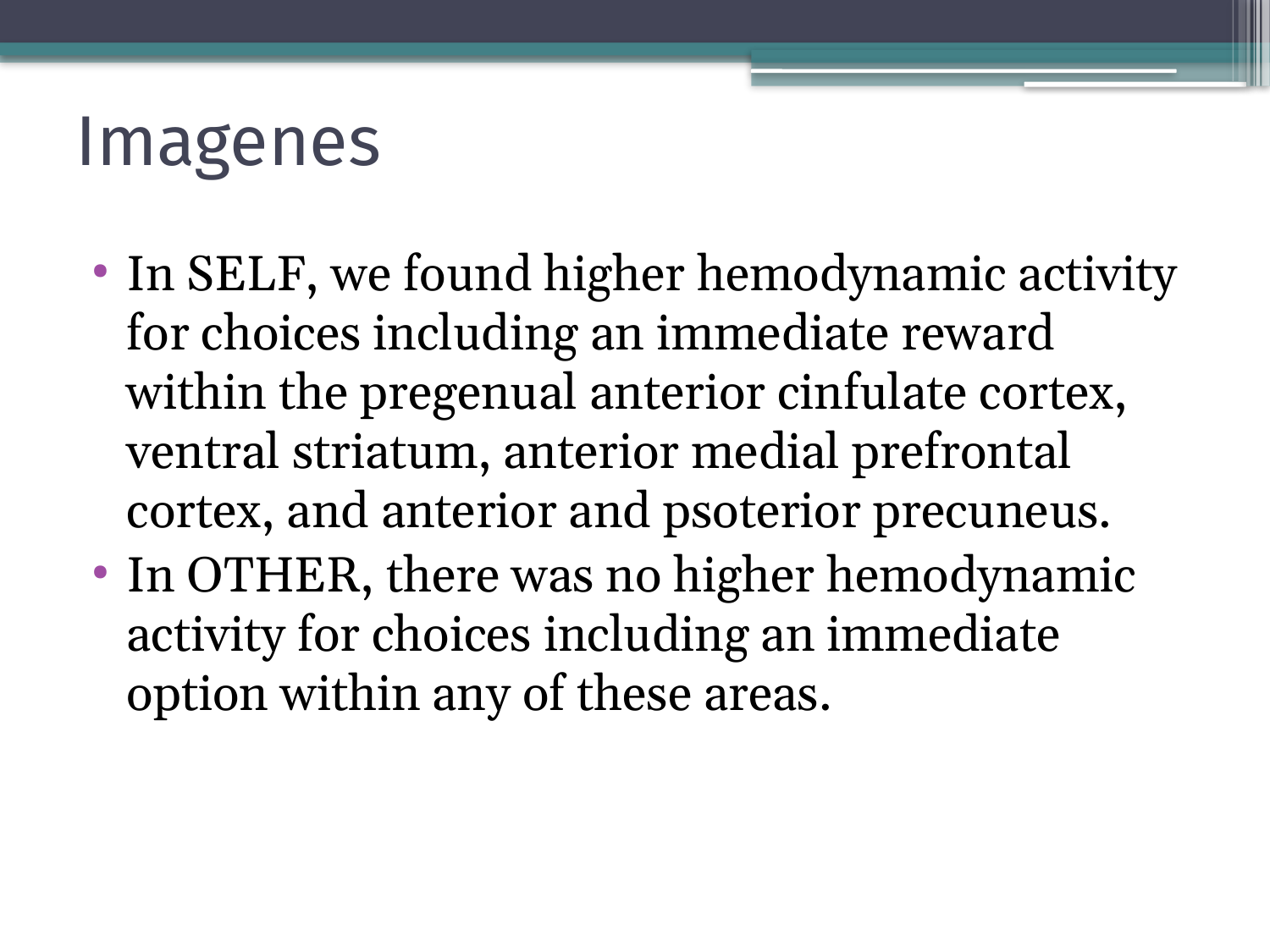

# Imagenes
In SELF, we found higher hemodynamic activity for choices including an immediate reward within the pregenual anterior cinfulate cortex, ventral striatum, anterior medial prefrontal cortex, and anterior and psoterior precuneus.
In OTHER, there was no higher hemodynamic activity for choices including an immediate option within any of these areas.